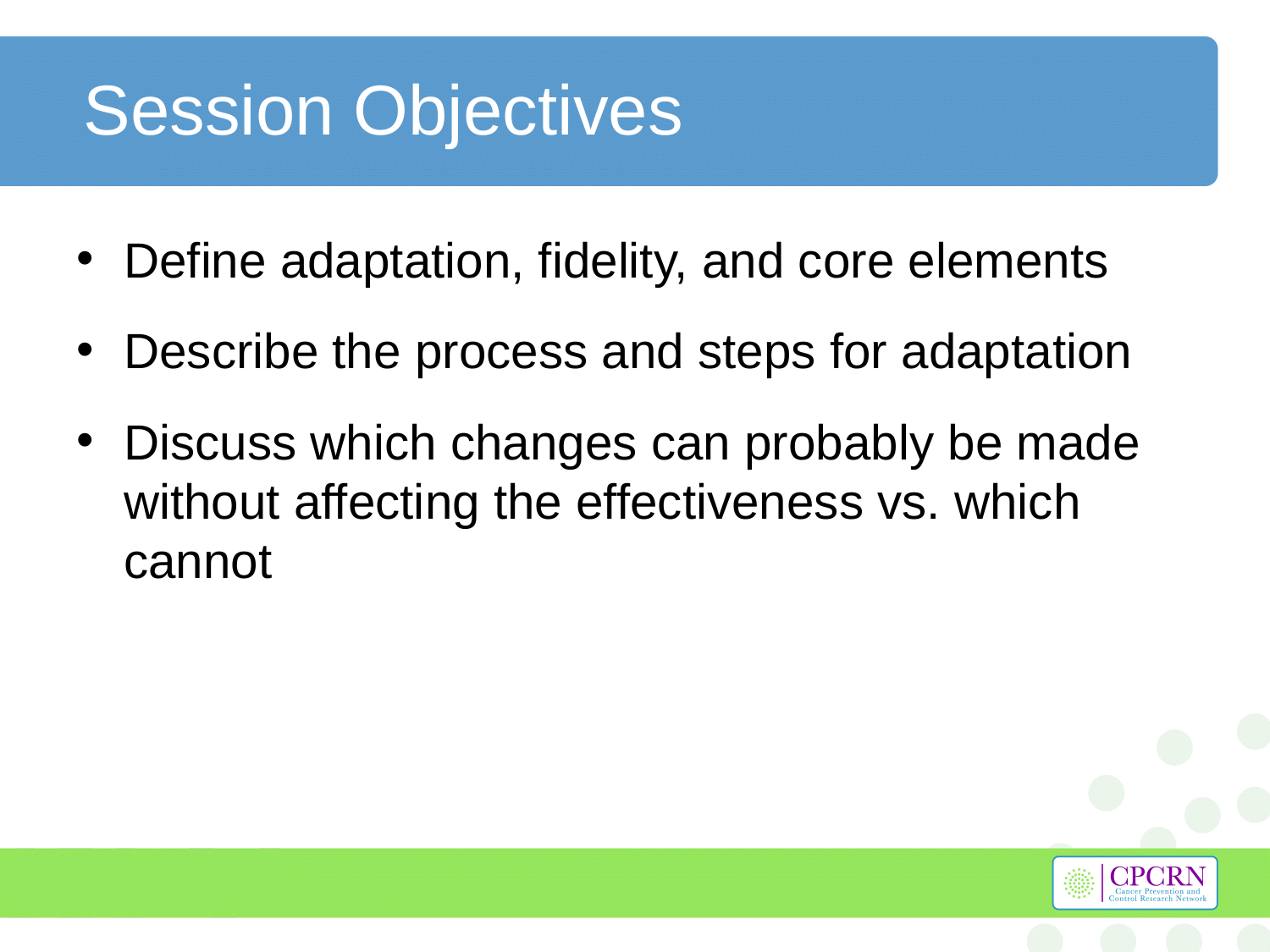

# Session Objectives
Define adaptation, fidelity, and core elements
Describe the process and steps for adaptation
Discuss which changes can probably be made without affecting the effectiveness vs. which cannot